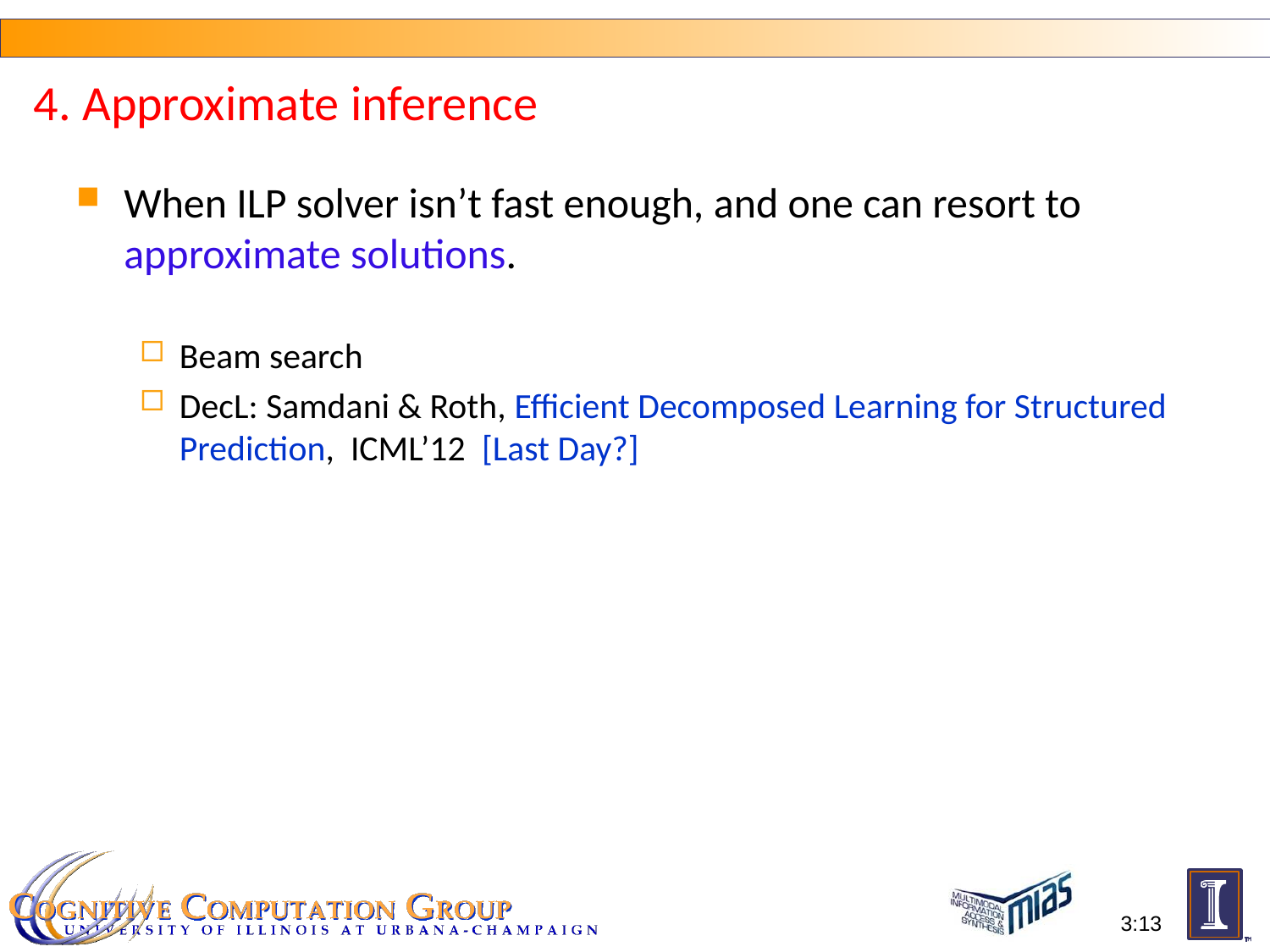

# 4. Approximate inference
When ILP solver isn’t fast enough, and one can resort to approximate solutions.

Beam search
DecL: Samdani & Roth, Efficient Decomposed Learning for Structured Prediction,  ICML’12  [Last Day?]

3:13